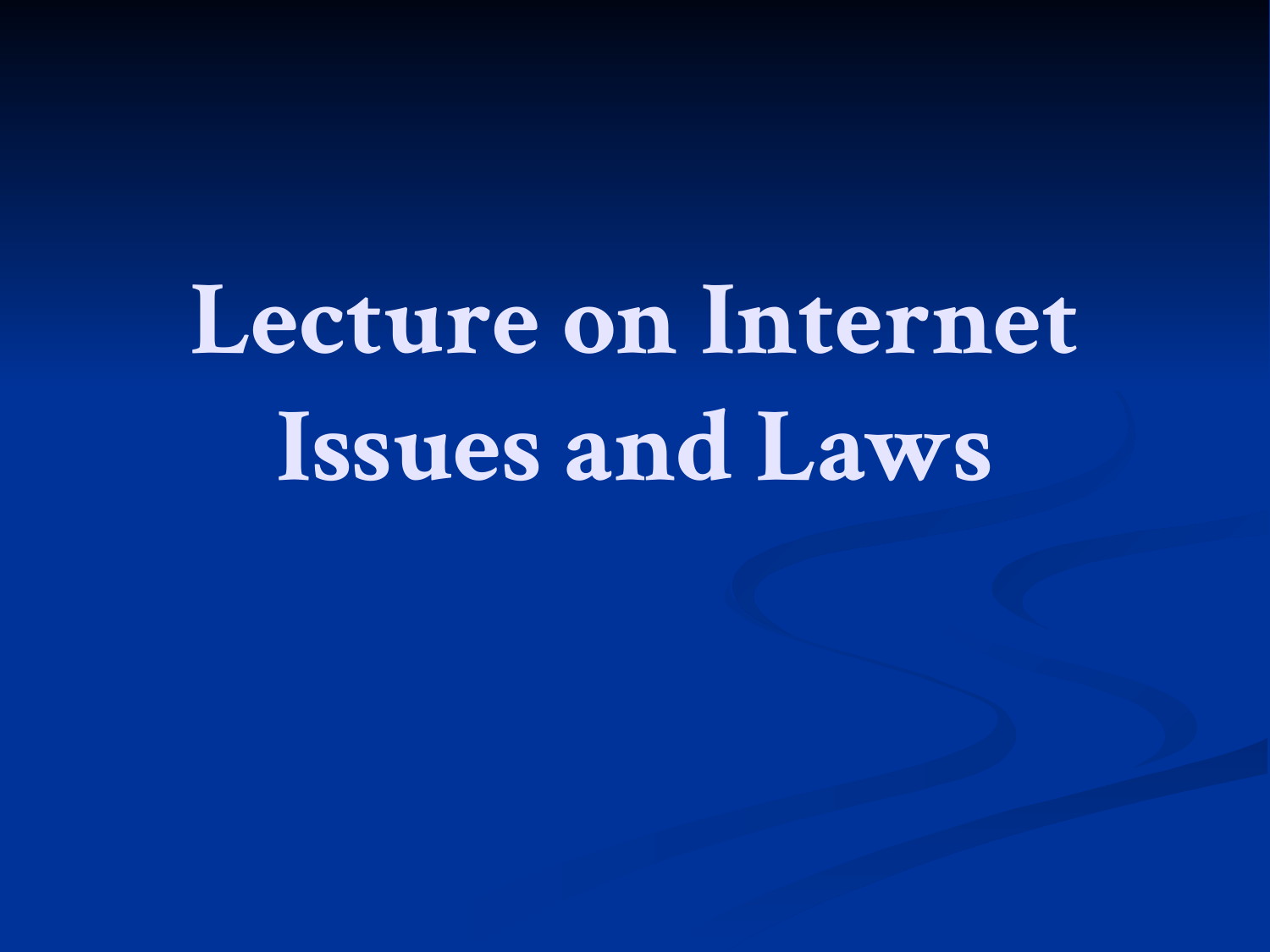

# Lecture on Internet Issues and Laws